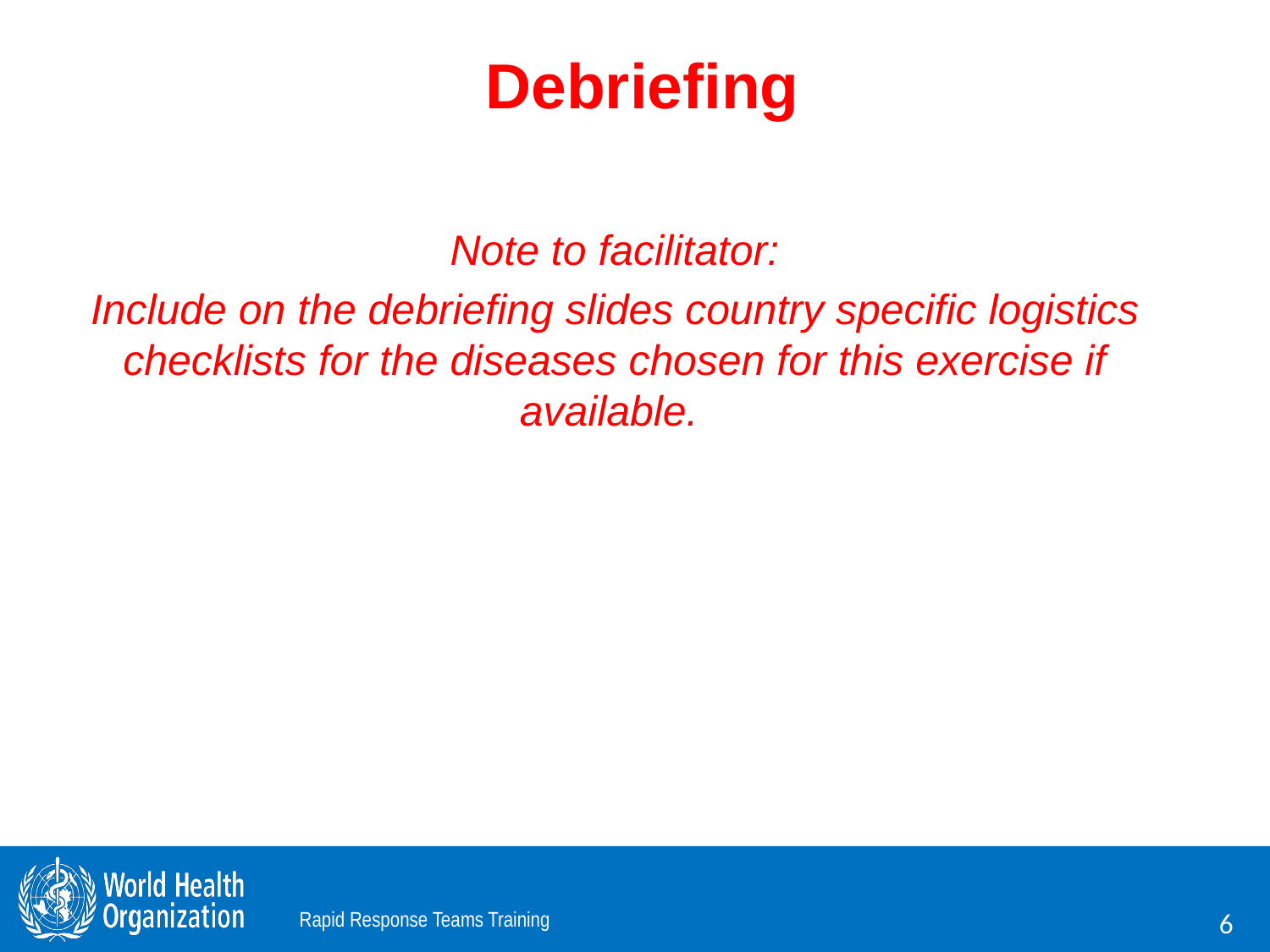

# Debriefing

Note to facilitator:
Include on the debriefing slides country specific logistics checklists for the diseases chosen for this exercise if available.